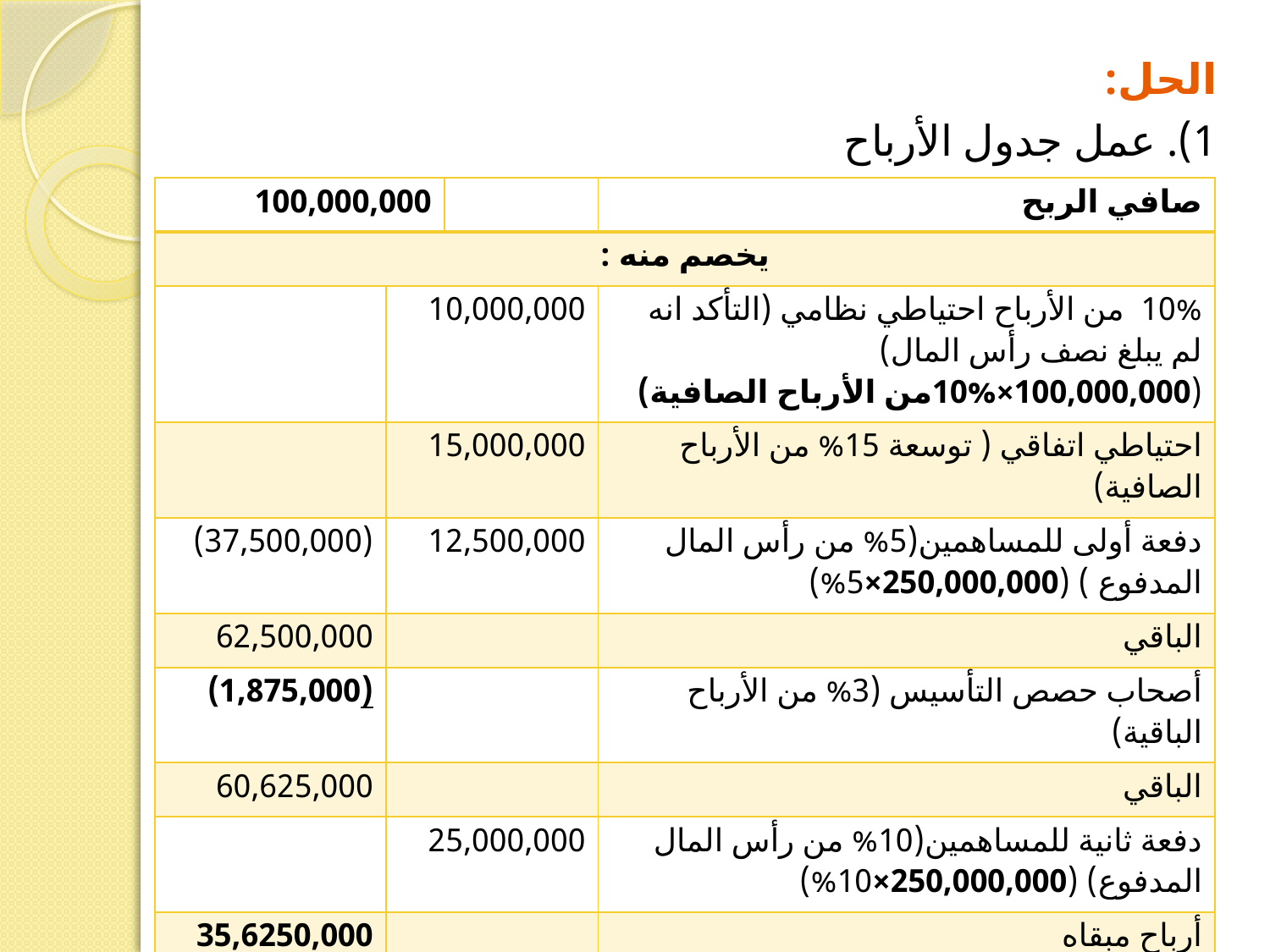

الحل:
1). عمل جدول الأرباح

| 100,000,000 |  |  | صافي الربح |
| --- | --- | --- | --- |
| يخصم منه : |  |  |  |
|  | 10,000,000 |  | 10% من الأرباح احتياطي نظامي (التأكد انه لم يبلغ نصف رأس المال) (100,000,000×10%من الأرباح الصافية) |
|  | 15,000,000 |  | احتياطي اتفاقي ( توسعة 15% من الأرباح الصافية) |
| (37,500,000) | 12,500,000 |  | دفعة أولى للمساهمين(5% من رأس المال المدفوع ) (250,000,000×5%) |
| 62,500,000 |  |  | الباقي |
| (1,875,000) |  |  | أصحاب حصص التأسيس (3% من الأرباح الباقية) |
| 60,625,000 |  |  | الباقي |
|  | 25,000,000 |  | دفعة ثانية للمساهمين(10% من رأس المال المدفوع) (250,000,000×10%) |
| 35,6250,000 |  |  | أرباح مبقاه |